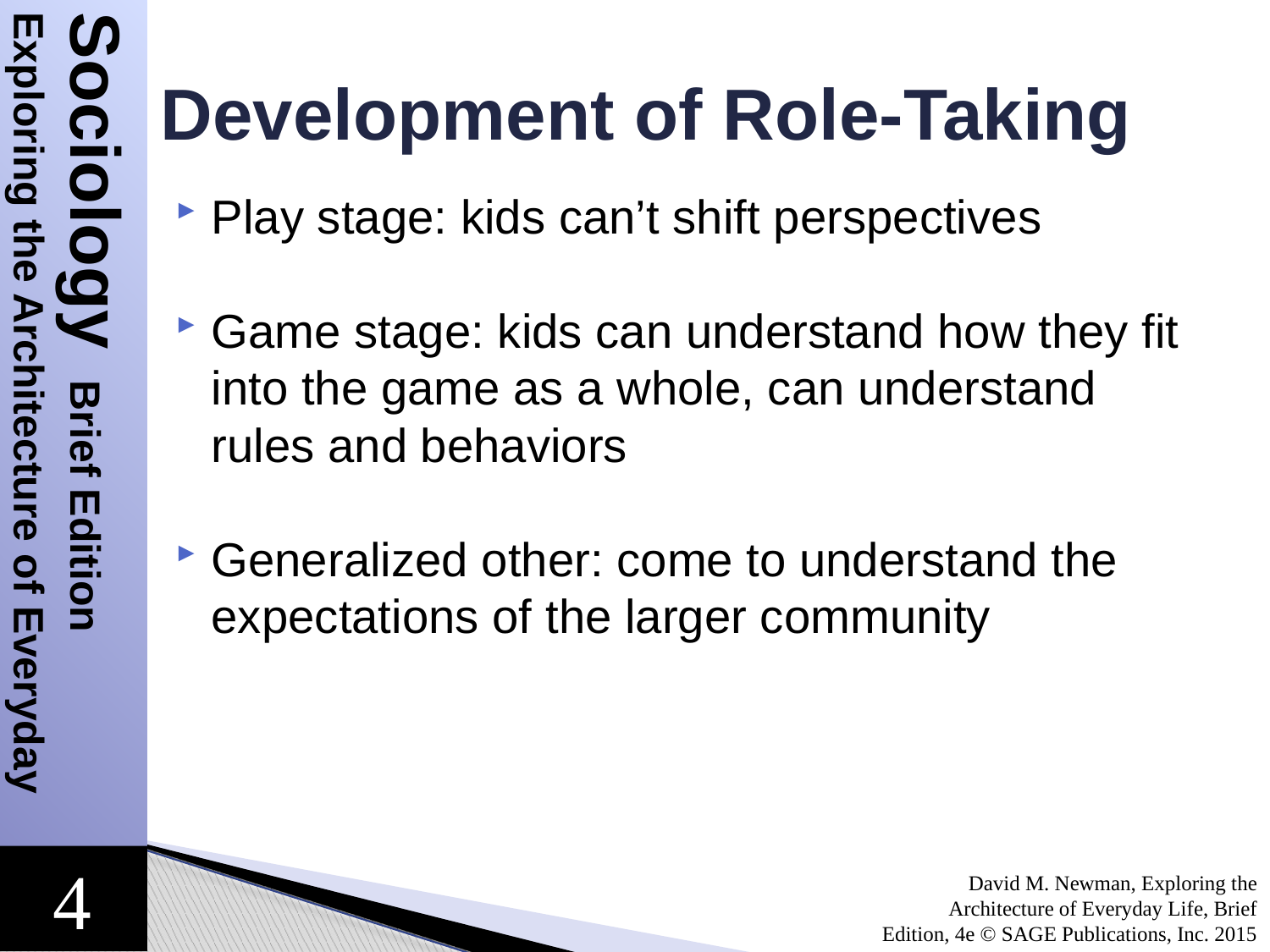

# Development of Role-Taking
Play stage: kids can’t shift perspectives

Game stage: kids can understand how they fit into the game as a whole, can understand rules and behaviors

Generalized other: come to understand the expectations of the larger community
David M. Newman, Exploring the Architecture of Everyday Life, Brief Edition, 4e © SAGE Publications, Inc. 2015